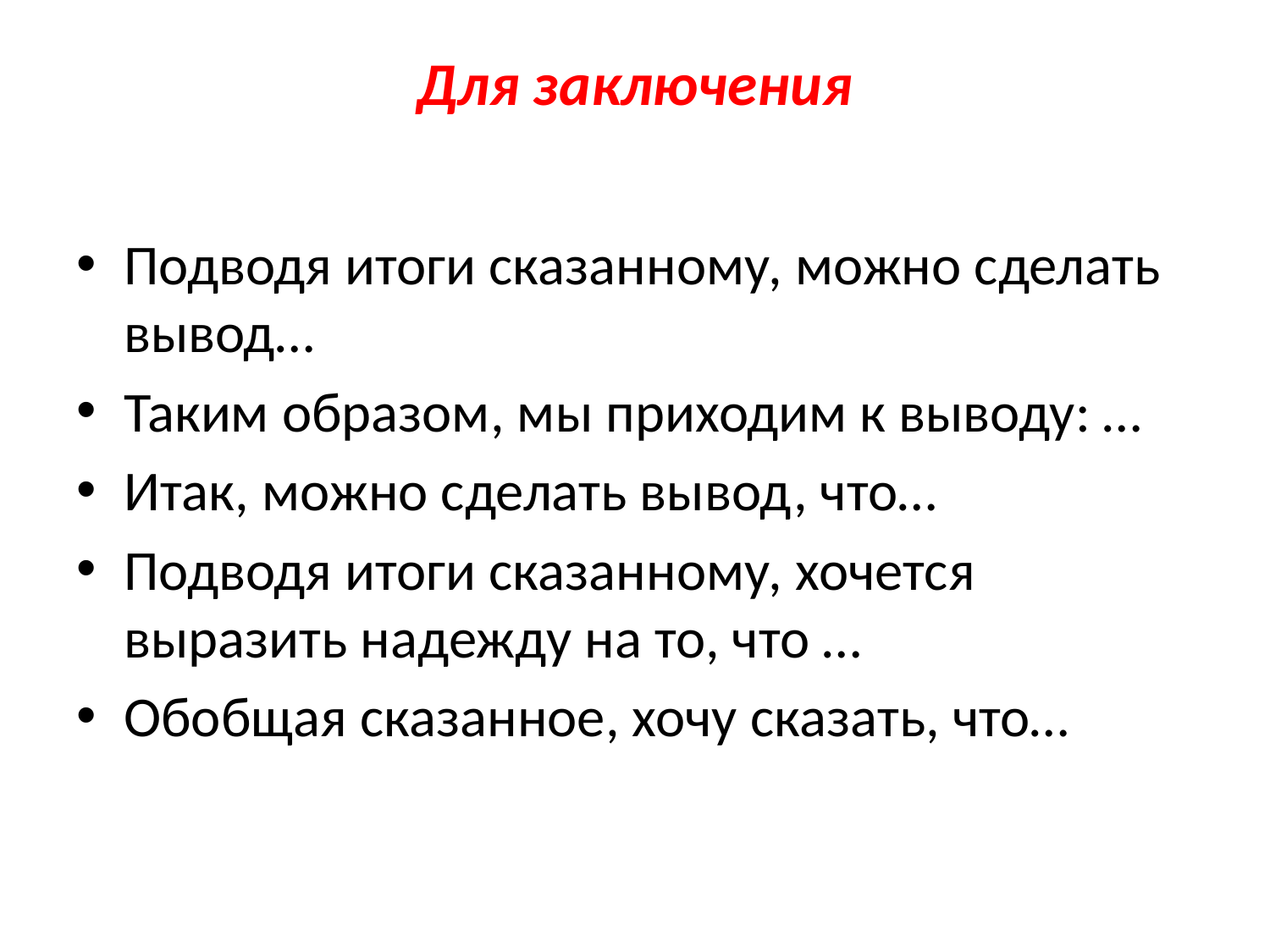

# Для заключения
Подводя итоги сказанному, можно сделать вывод…
Таким образом, мы приходим к выводу: …
Итак, можно сделать вывод, что…
Подводя итоги сказанному, хочется выразить надежду на то, что …
Обобщая сказанное, хочу сказать, что…